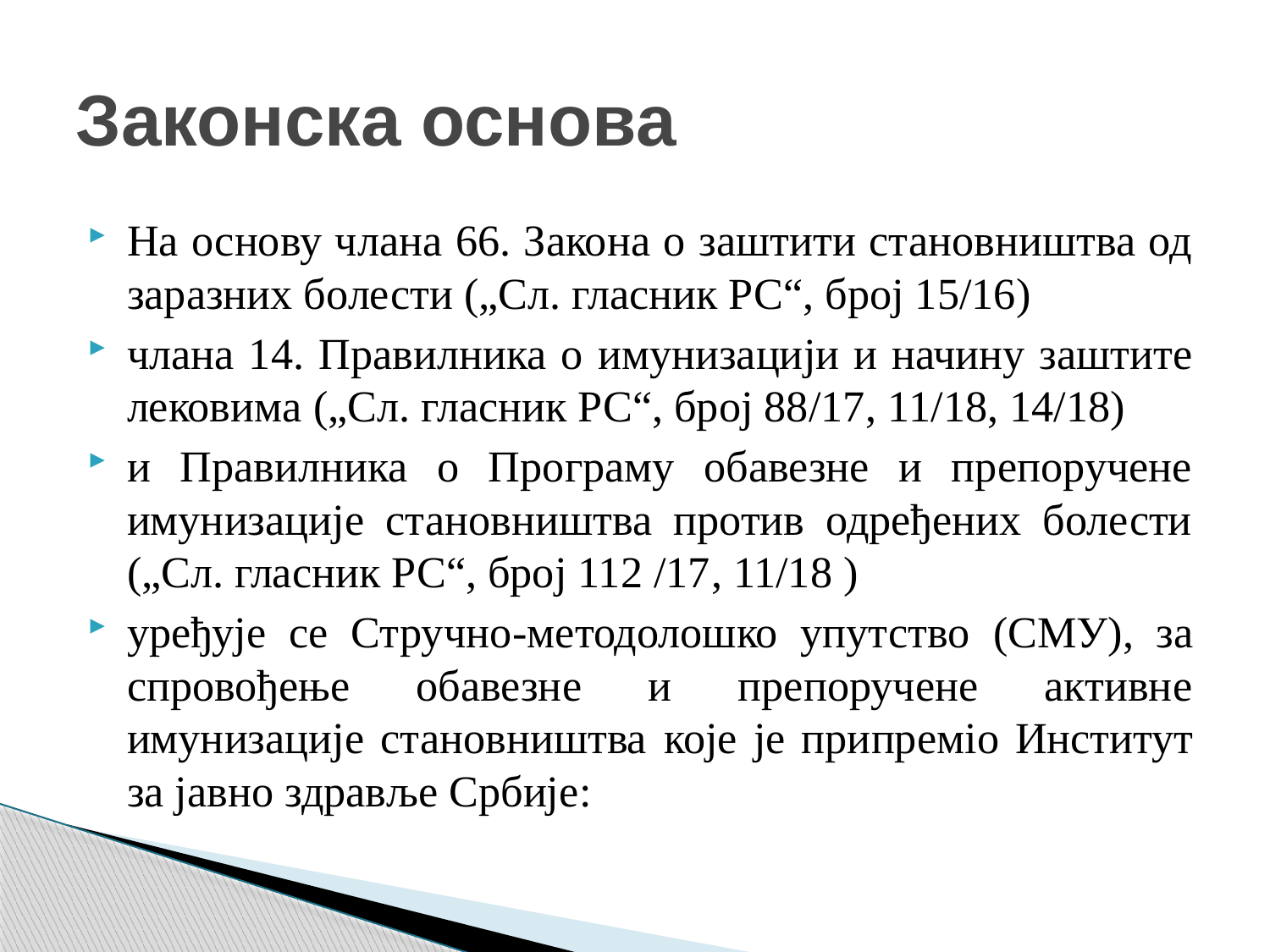

# Законска основа
На основу члана 66. Закона о заштити становништва од заразних болести („Сл. гласник РС“, број 15/16)
члана 14. Правилника о имунизацији и начину заштите лековима („Сл. гласник РС“, број 88/17, 11/18, 14/18)
и Правилника о Програму обавезне и препоручене имунизације становништва против одређених болести („Сл. гласник РС“, број 112 /17, 11/18 )
уређује се Стручно-методолошко упутство (СМУ), за спровођење обавезне и препоручене активне имунизације становништва које je припремio Институт за јавно здравље Србије: